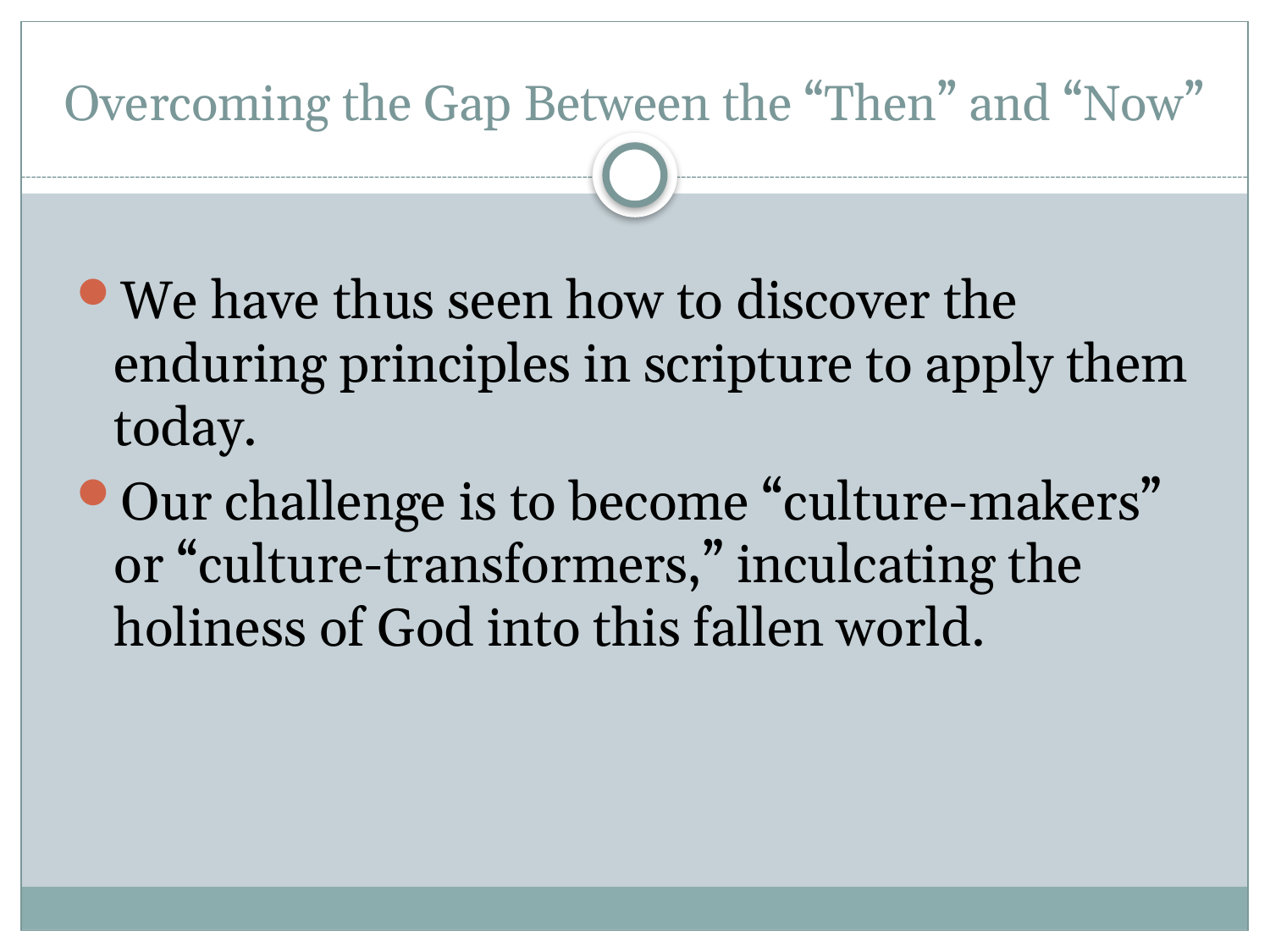

# Overcoming the Gap Between the “Then” and “Now”
We have thus seen how to discover the enduring principles in scripture to apply them today.
Our challenge is to become “culture-makers” or “culture-transformers,” inculcating the holiness of God into this fallen world.